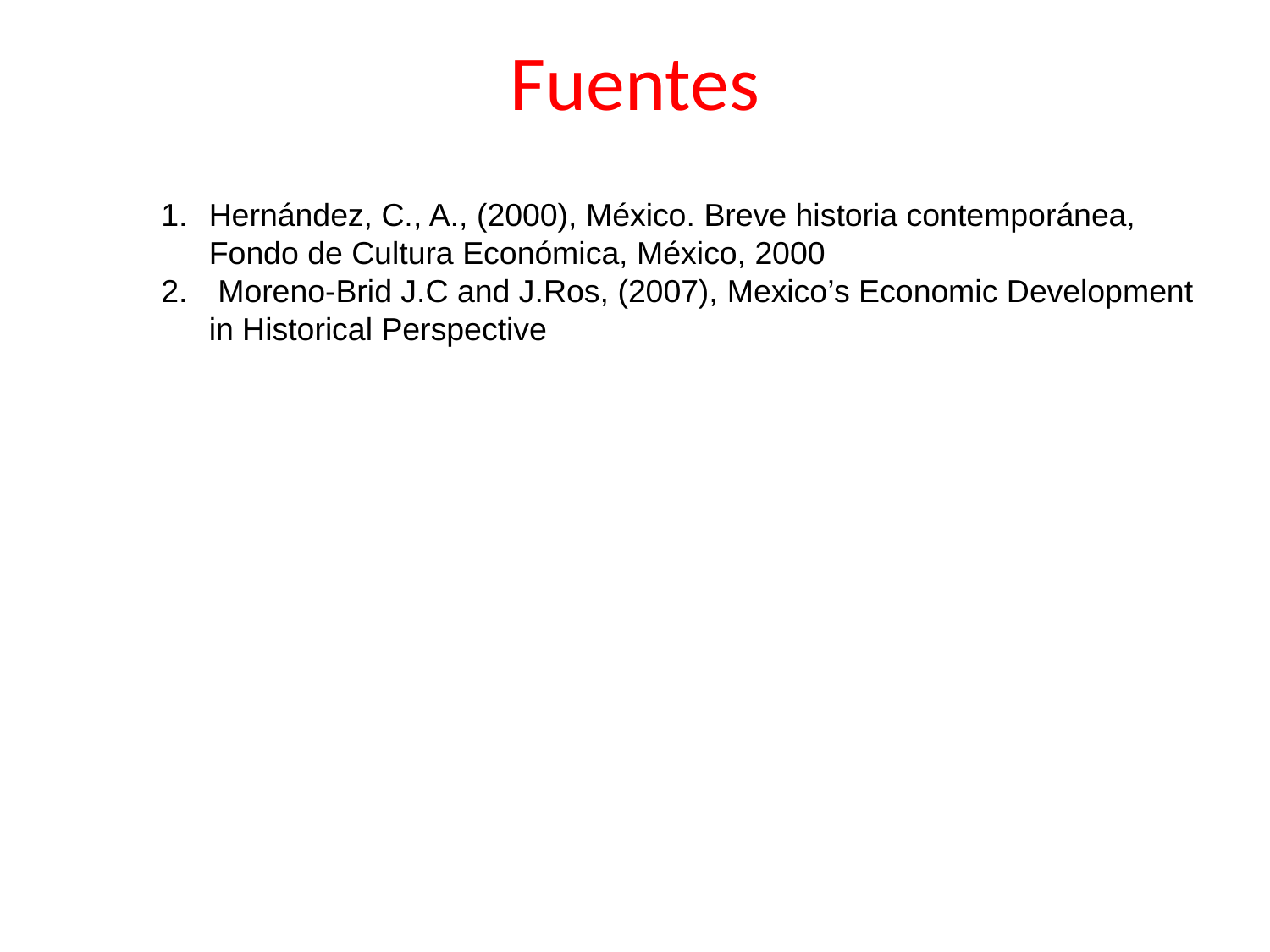

Fuentes
Hernández, C., A., (2000), México. Breve historia contemporánea, Fondo de Cultura Económica, México, 2000
 Moreno-Brid J.C and J.Ros, (2007), Mexico’s Economic Development in Historical Perspective